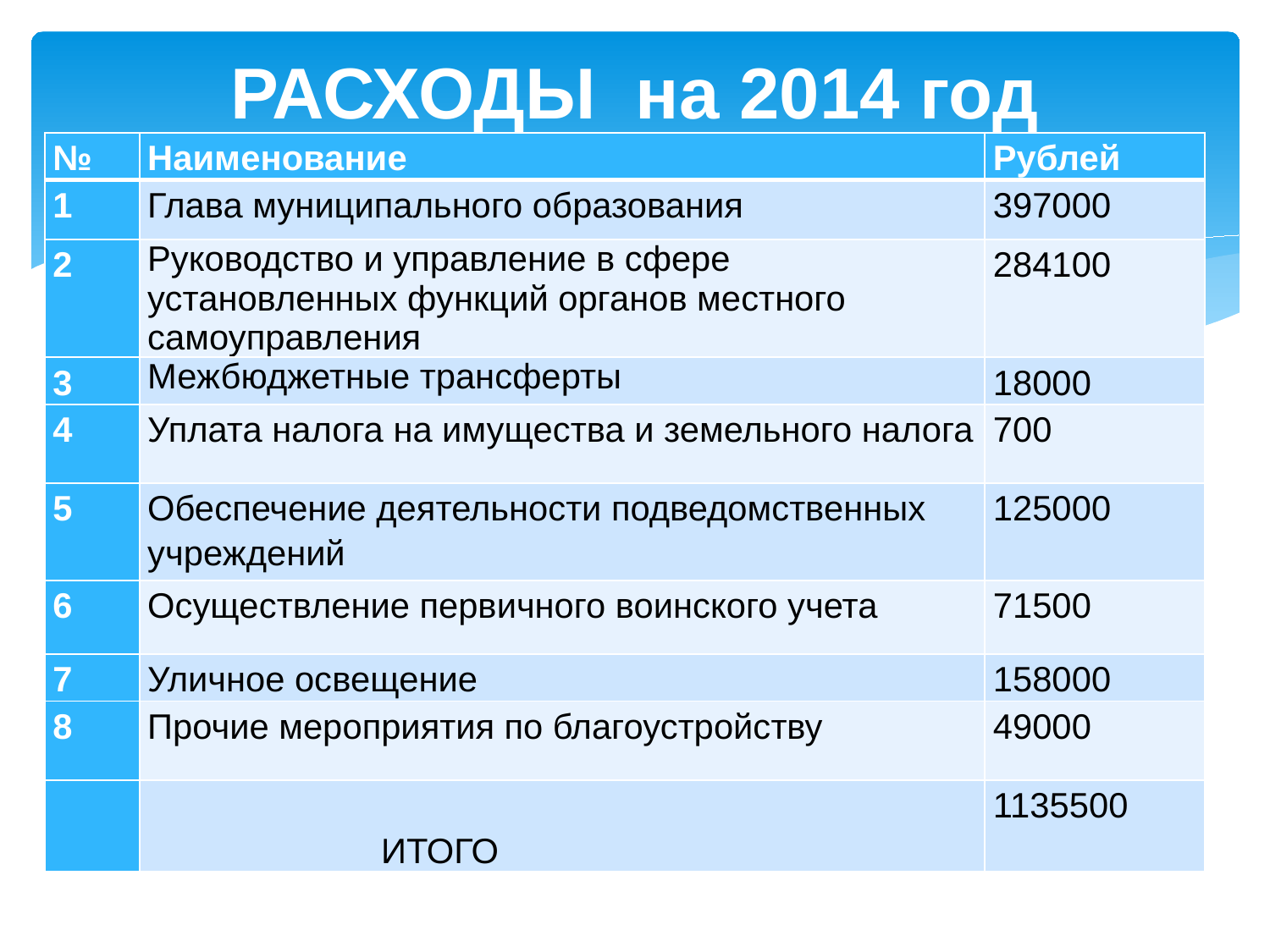

# РАСХОДЫ  на 2014 год
| № | Наименование | Рублей |
| --- | --- | --- |
| 1 | Глава муниципального образования | 397000 |
| 2 | Руководство и управление в сфере установленных функций органов местного самоуправления | 284100 |
| 3 | Межбюджетные трансферты | 18000 |
| 4 | Уплата налога на имущества и земельного налога | 700 |
| 5 | Обеспечение деятельности подведомственных учреждений | 125000 |
| 6 | Осуществление первичного воинского учета | 71500 |
| 7 | Уличное освещение | 158000 |
| 8 | Прочие мероприятия по благоустройству | 49000 |
|  | ИТОГО | 1135500 |